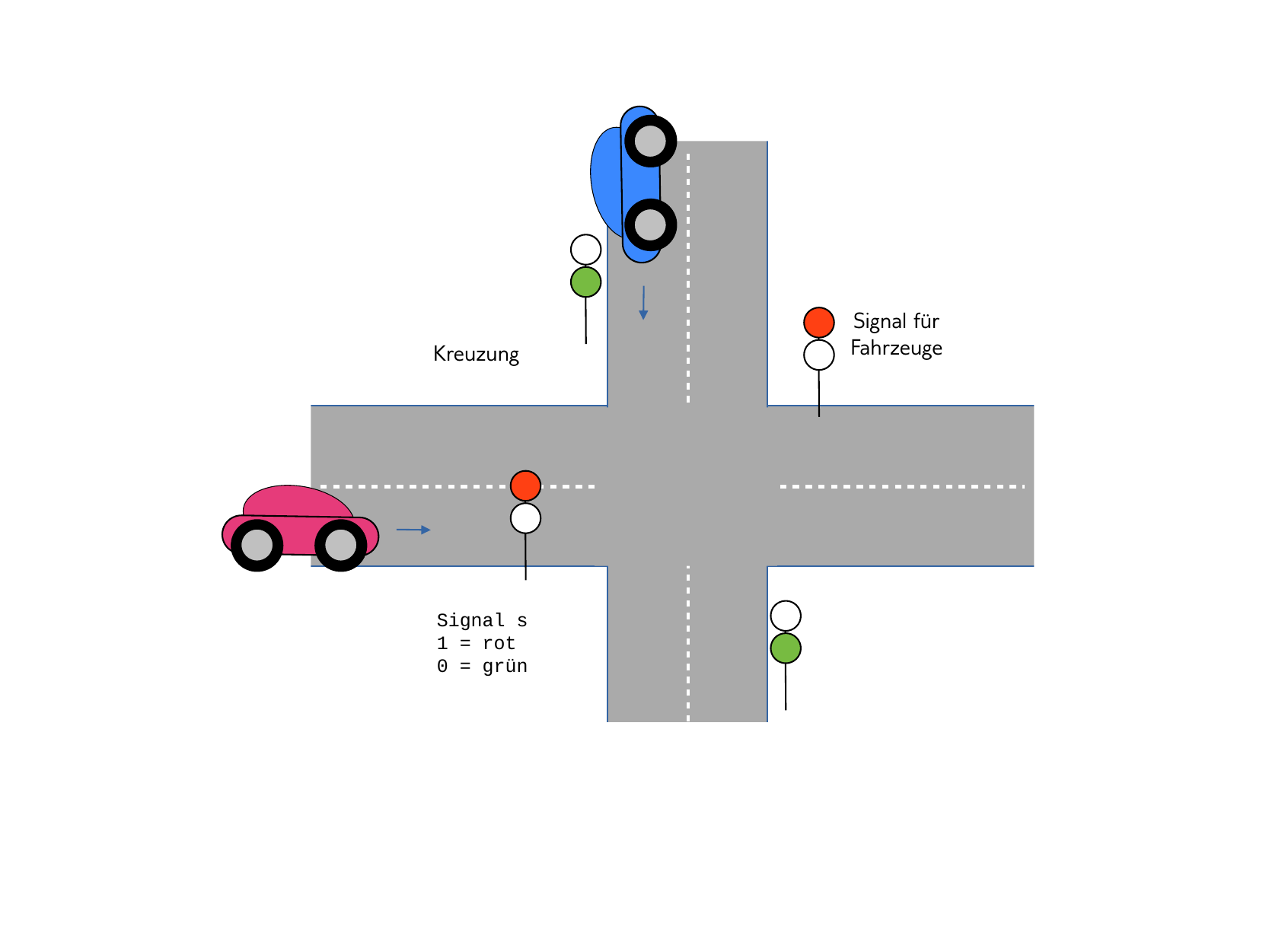

Signal für Fahrzeuge

Kreuzung

Signal s
1 = rot
0 = grün